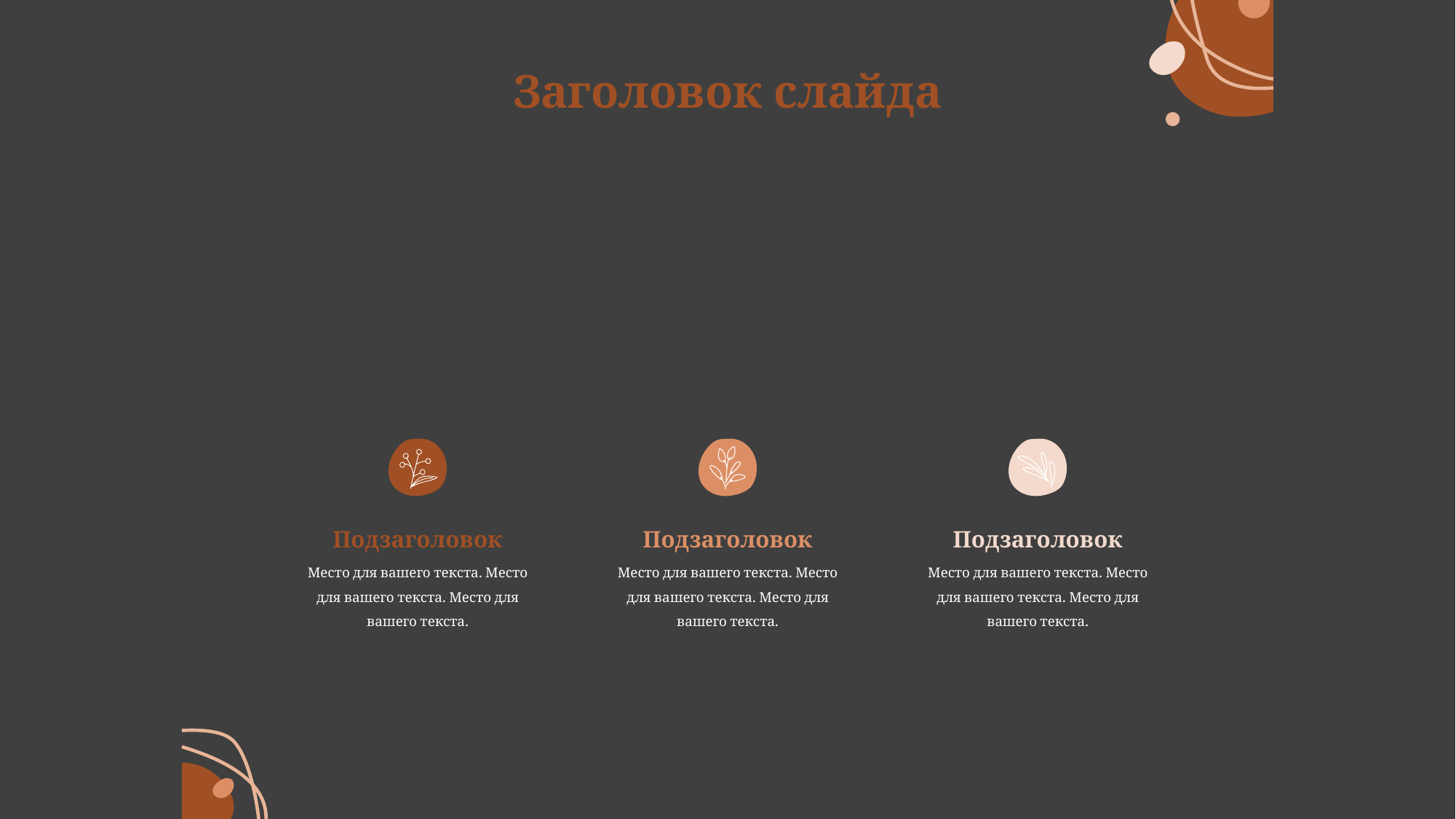

Заголовок слайда

Подзаголовок
Подзаголовок
Подзаголовок
Место для вашего текста. Место для вашего текста. Место для вашего текста.
Место для вашего текста. Место для вашего текста. Место для вашего текста.
Место для вашего текста. Место для вашего текста. Место для вашего текста.